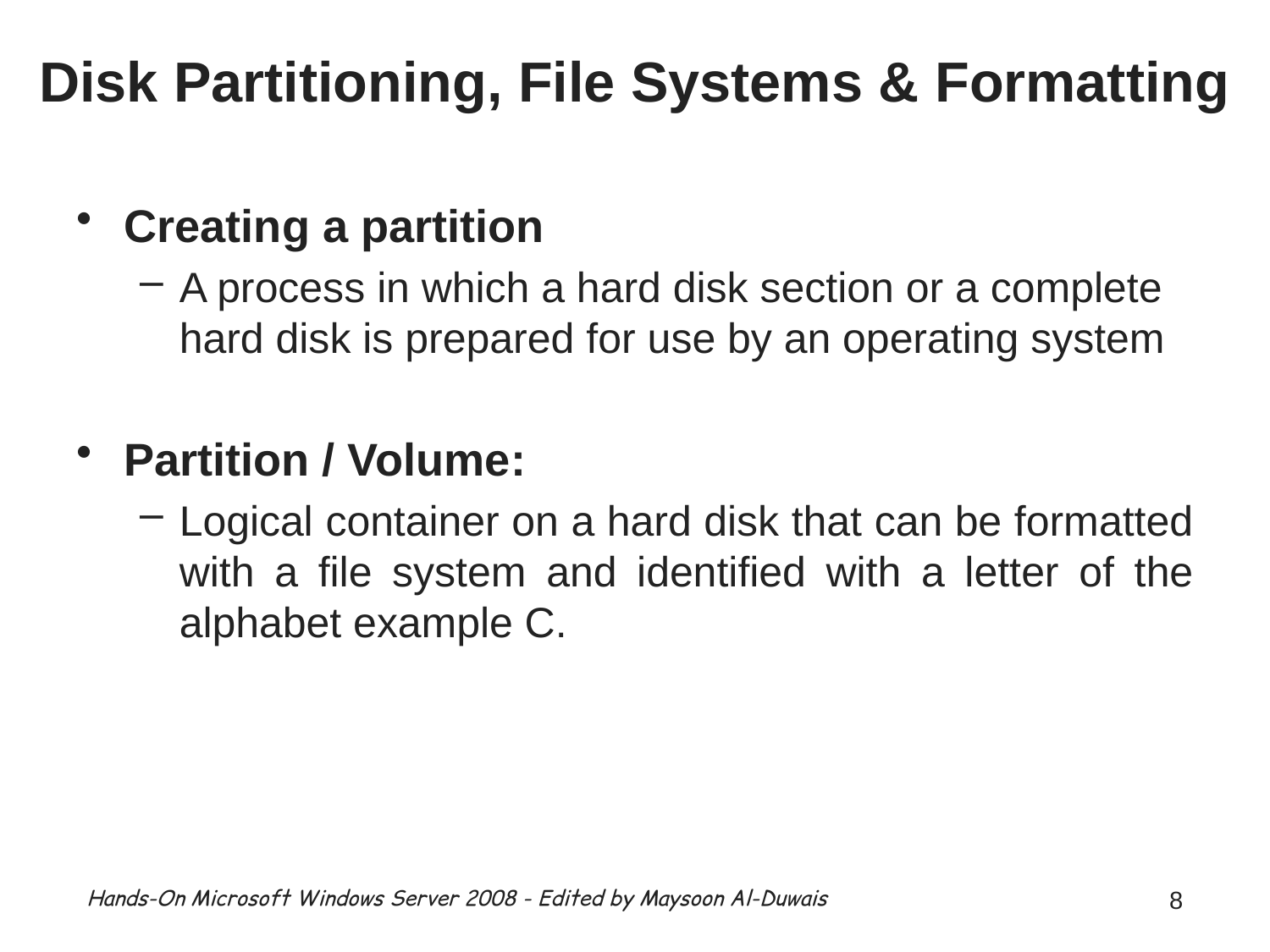

# Disk Partitioning, File Systems & Formatting
Creating a partition
A process in which a hard disk section or a complete hard disk is prepared for use by an operating system

Partition / Volume:
Logical container on a hard disk that can be formatted with a file system and identified with a letter of the alphabet example C.
Hands-On Microsoft Windows Server 2008 - Edited by Maysoon Al-Duwais
8